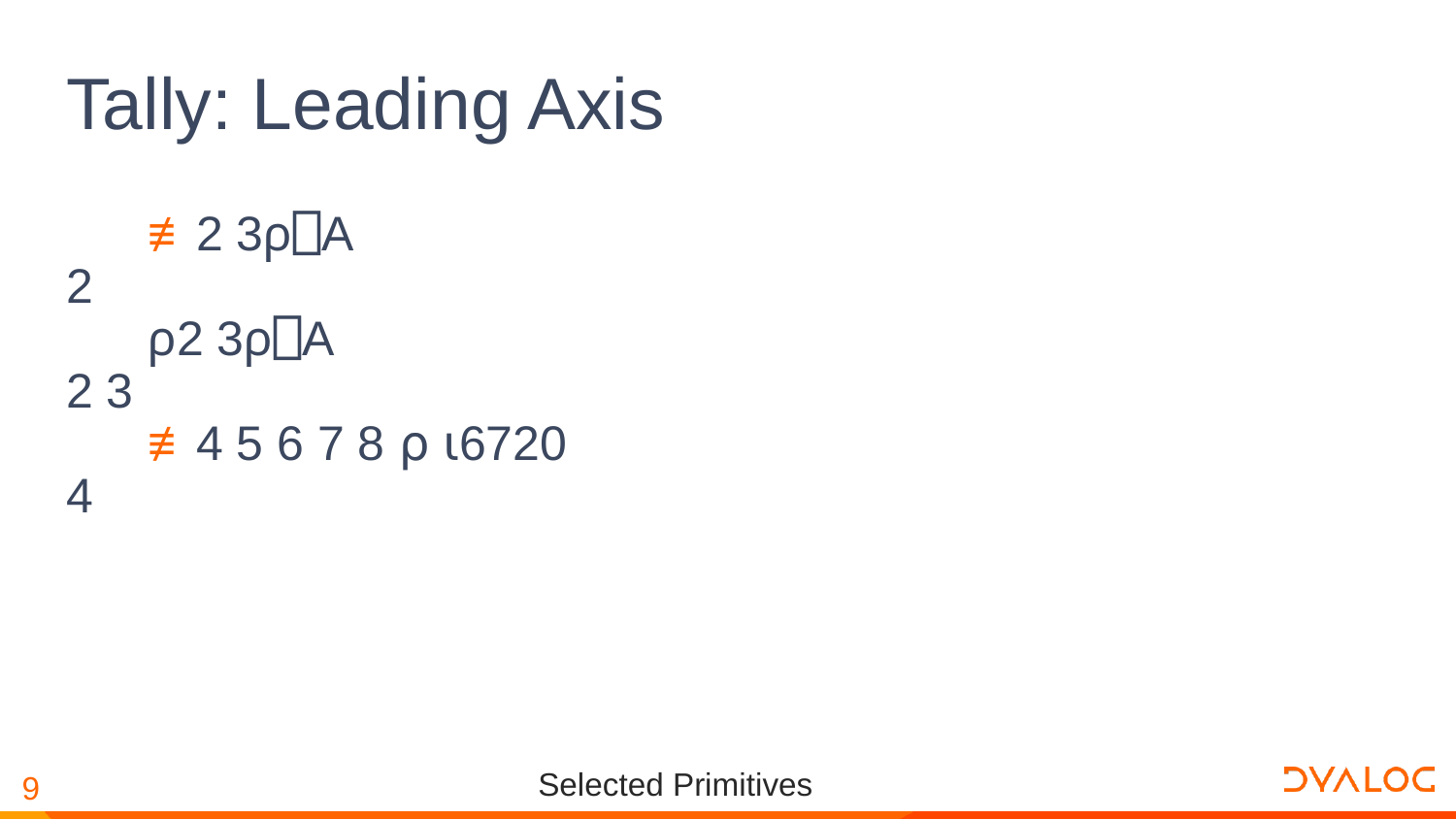

# Tally: Leading Axis
      ≢2 3⍴⎕A
2
      ⍴2 3⍴⎕A
2 3
      ≢4 5 6 7 8 ⍴ ⍳6720
4